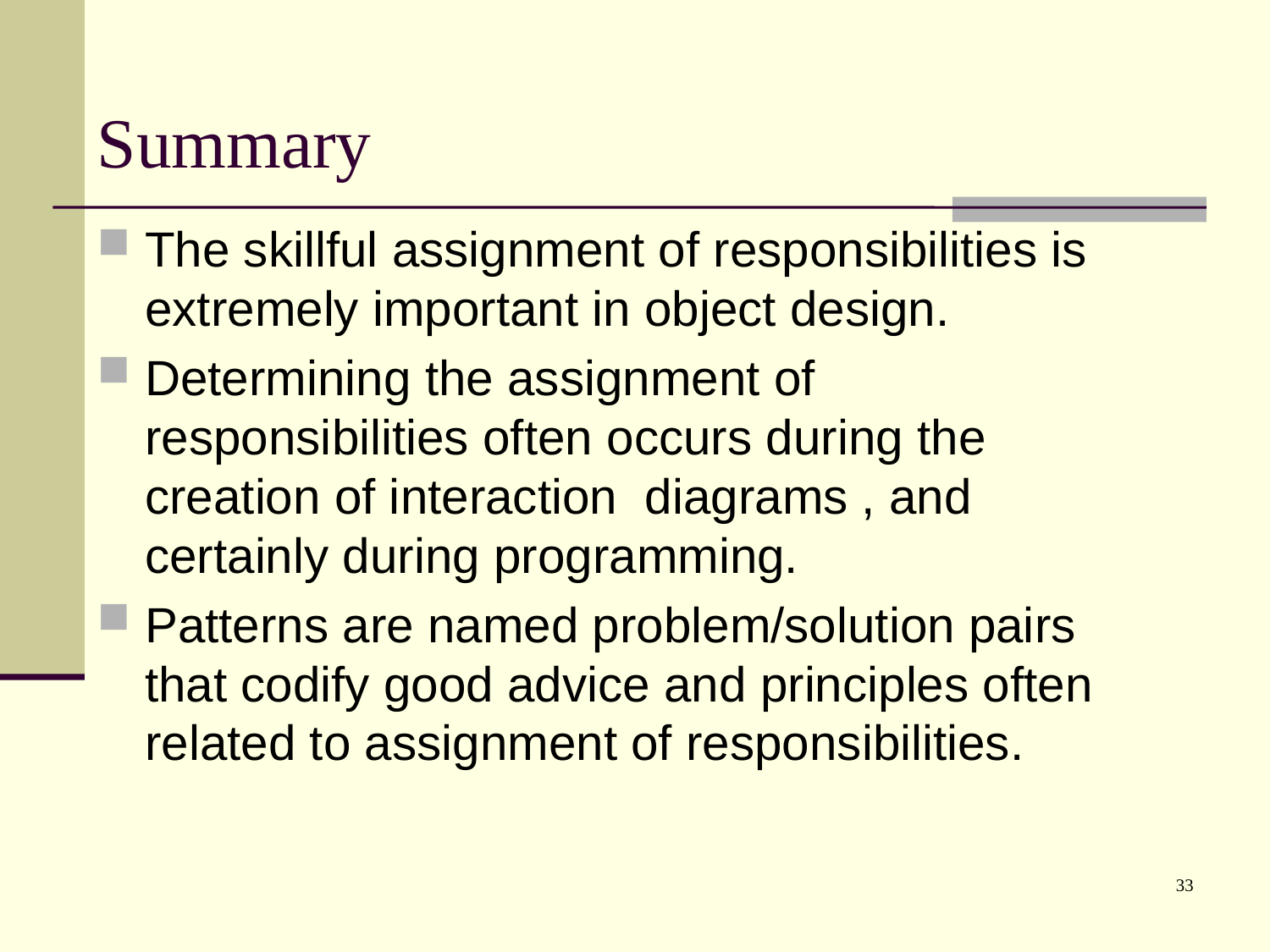

# Summary
The skillful assignment of responsibilities is extremely important in object design.
Determining the assignment of responsibilities often occurs during the creation of interaction  diagrams , and certainly during programming.
Patterns are named problem/solution pairs that codify good advice and principles often related to assignment of responsibilities.
33